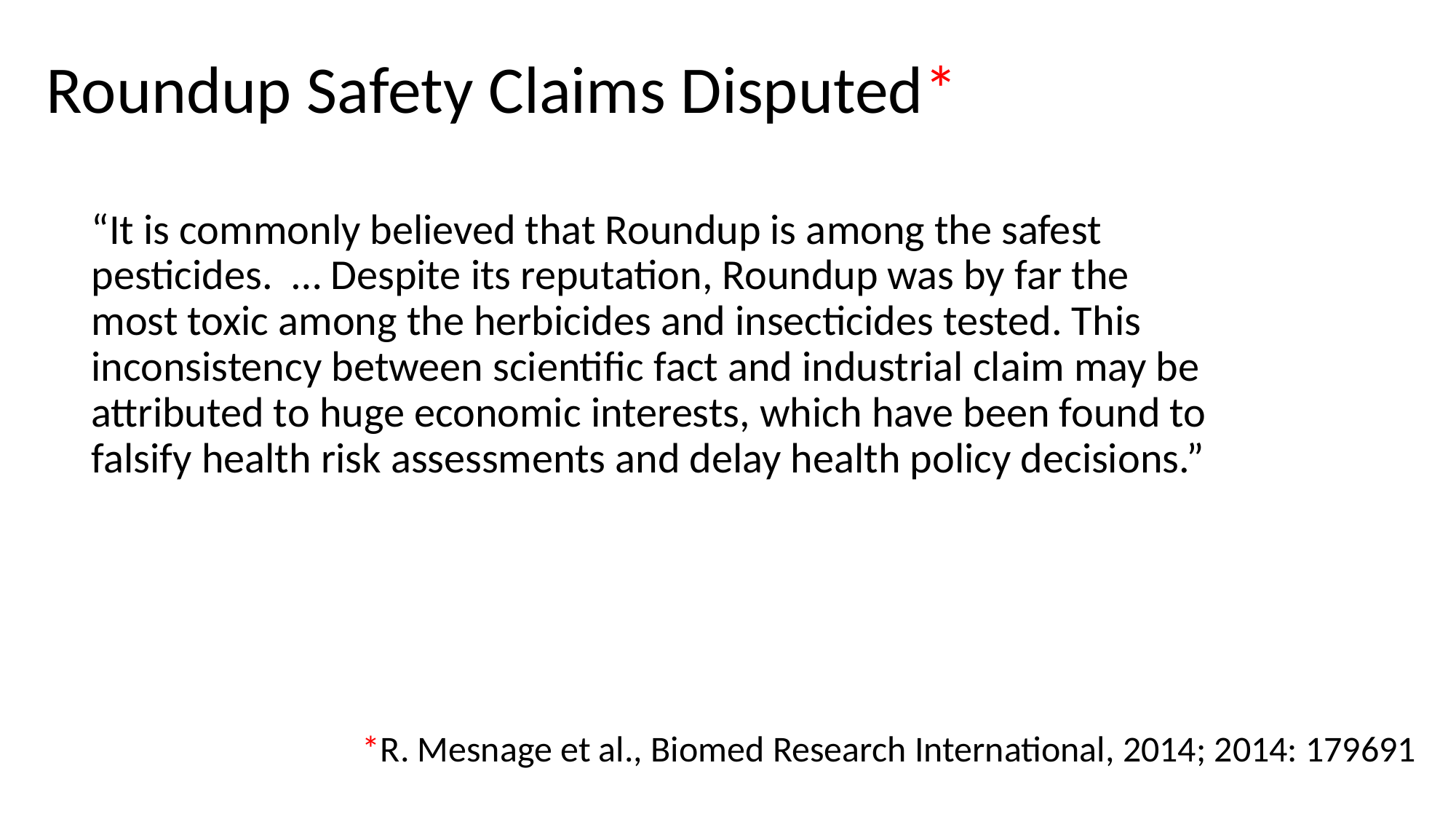

# Roundup Safety Claims Disputed*
“It is commonly believed that Roundup is among the safest pesticides.  … Despite its reputation, Roundup was by far the  most toxic among the herbicides and insecticides tested. This inconsistency between scientific fact and industrial claim may be attributed to huge economic interests, which have been found to falsify health risk assessments and delay health policy decisions.”
*R. Mesnage et al., Biomed Research International, 2014; 2014: 179691